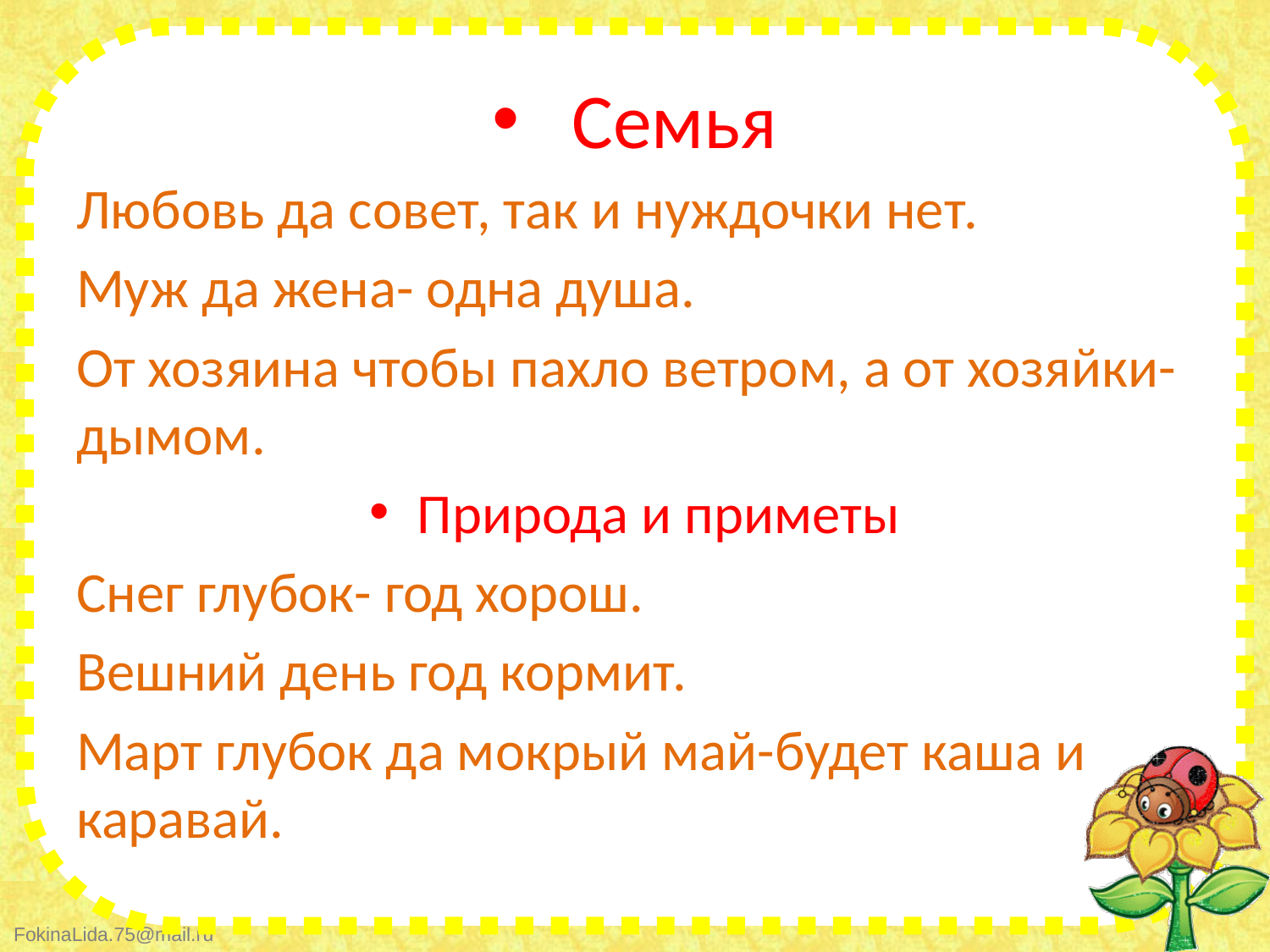

# Семья
Любовь да совет, так и нуждочки нет.
Муж да жена- одна душа.
От хозяина чтобы пахло ветром, а от хозяйки- дымом.
Природа и приметы
Снег глубок- год хорош.
Вешний день год кормит.
Март глубок да мокрый май-будет каша и каравай.